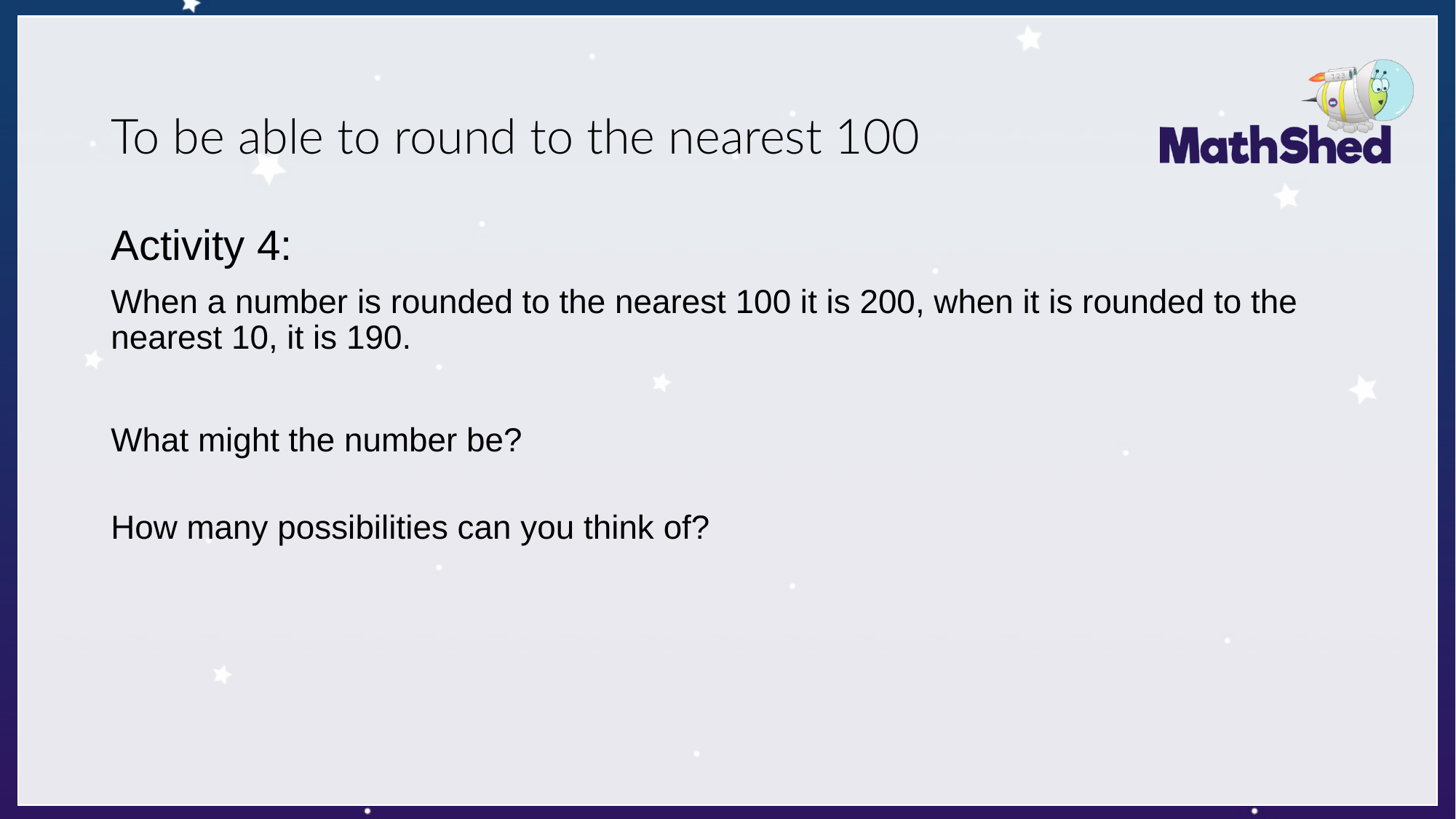

# To be able to round to the nearest 100
Activity 4:
When a number is rounded to the nearest 100 it is 200, when it is rounded to the nearest 10, it is 190.

What might the number be?
How many possibilities can you think of?